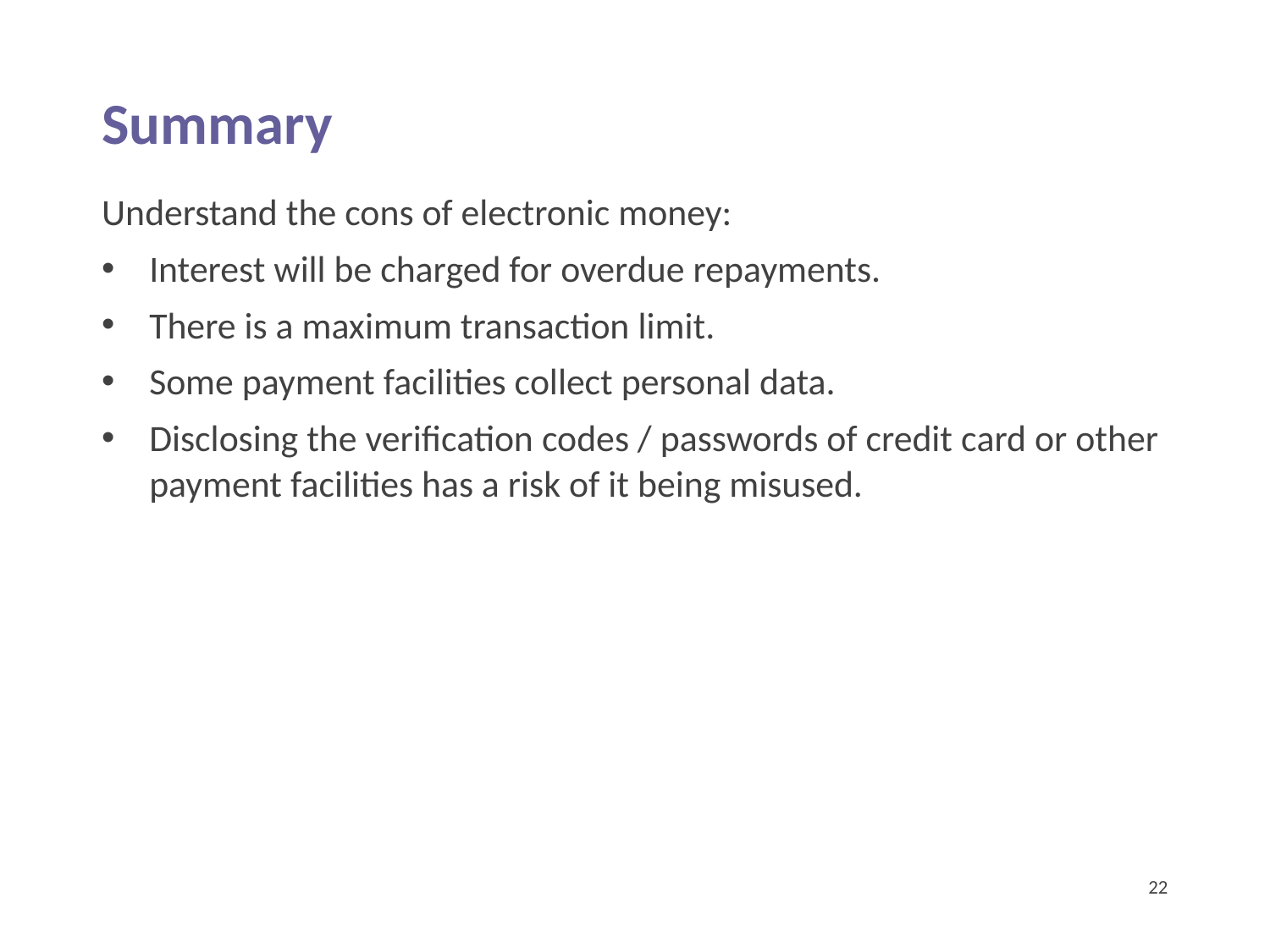

Summary
Understand the cons of electronic money:
Interest will be charged for overdue repayments.
There is a maximum transaction limit.
Some payment facilities collect personal data.
Disclosing the verification codes / passwords of credit card or other payment facilities has a risk of it being misused.
22